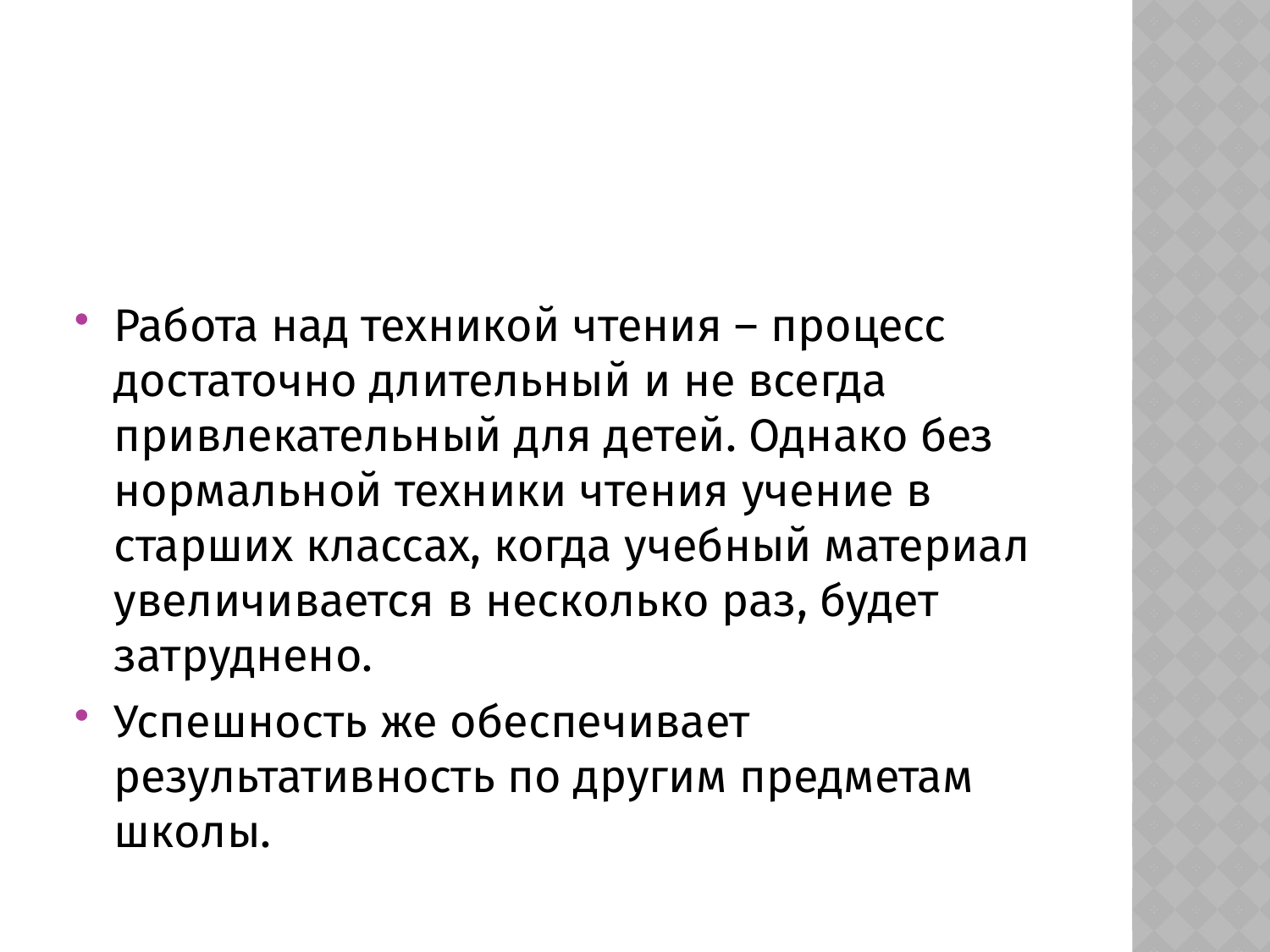

#

Работа над техникой чтения – процесс достаточно длительный и не всегда привлекательный для детей. Однако без нормальной техники чтения учение в старших классах, когда учебный материал увеличивается в несколько раз, будет затруднено.
Успешность же обеспечивает результативность по другим предметам школы.